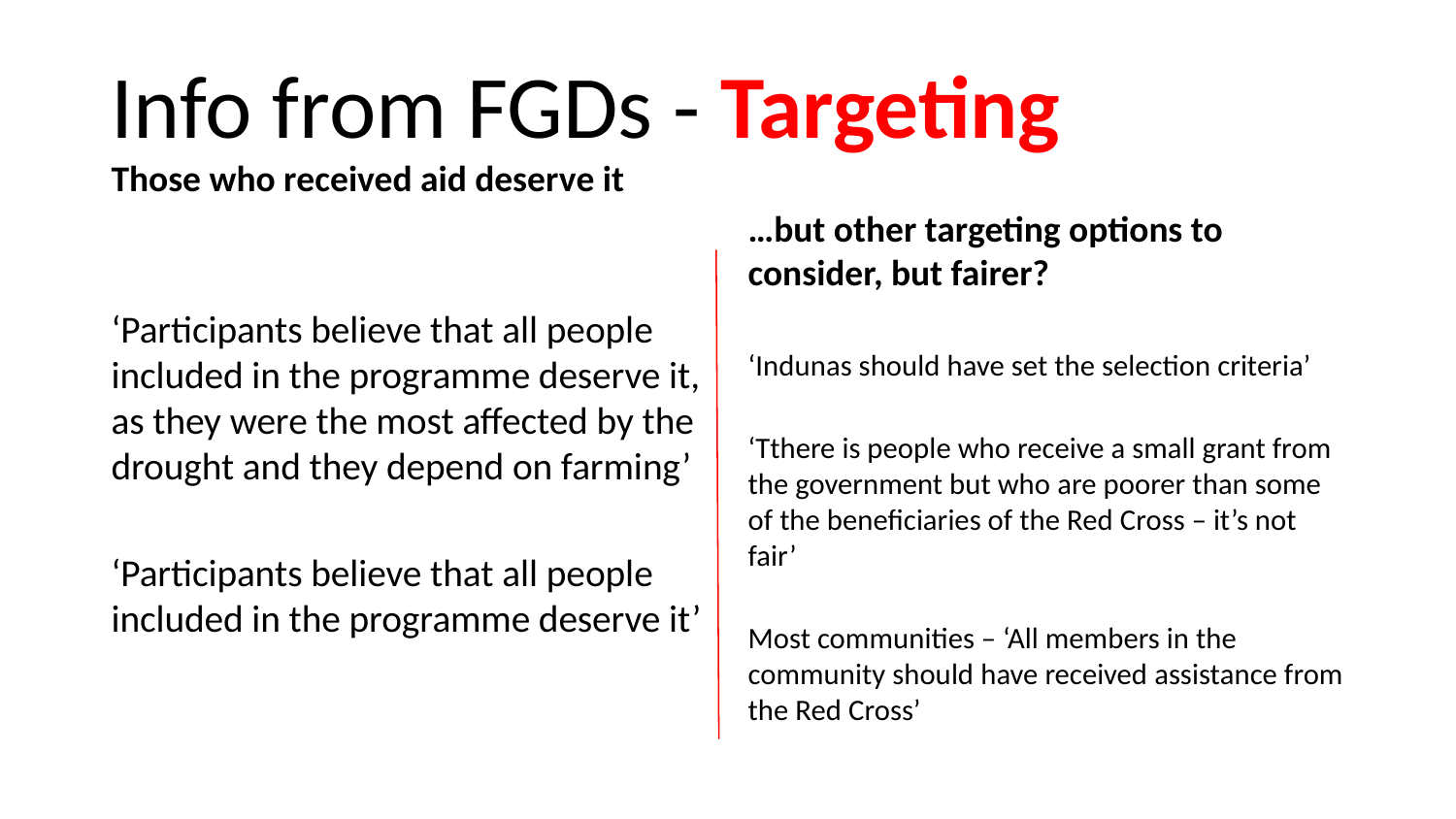

# Info from FGDs - Targeting
Those who received aid deserve it

…but other targeting options to consider, but fairer?
‘Participants believe that all people included in the programme deserve it, as they were the most affected by the drought and they depend on farming’

‘Participants believe that all people included in the programme deserve it’

‘Indunas should have set the selection criteria’

‘Tthere is people who receive a small grant from the government but who are poorer than some of the beneficiaries of the Red Cross – it’s not fair’

Most communities – ‘All members in the community should have received assistance from the Red Cross’